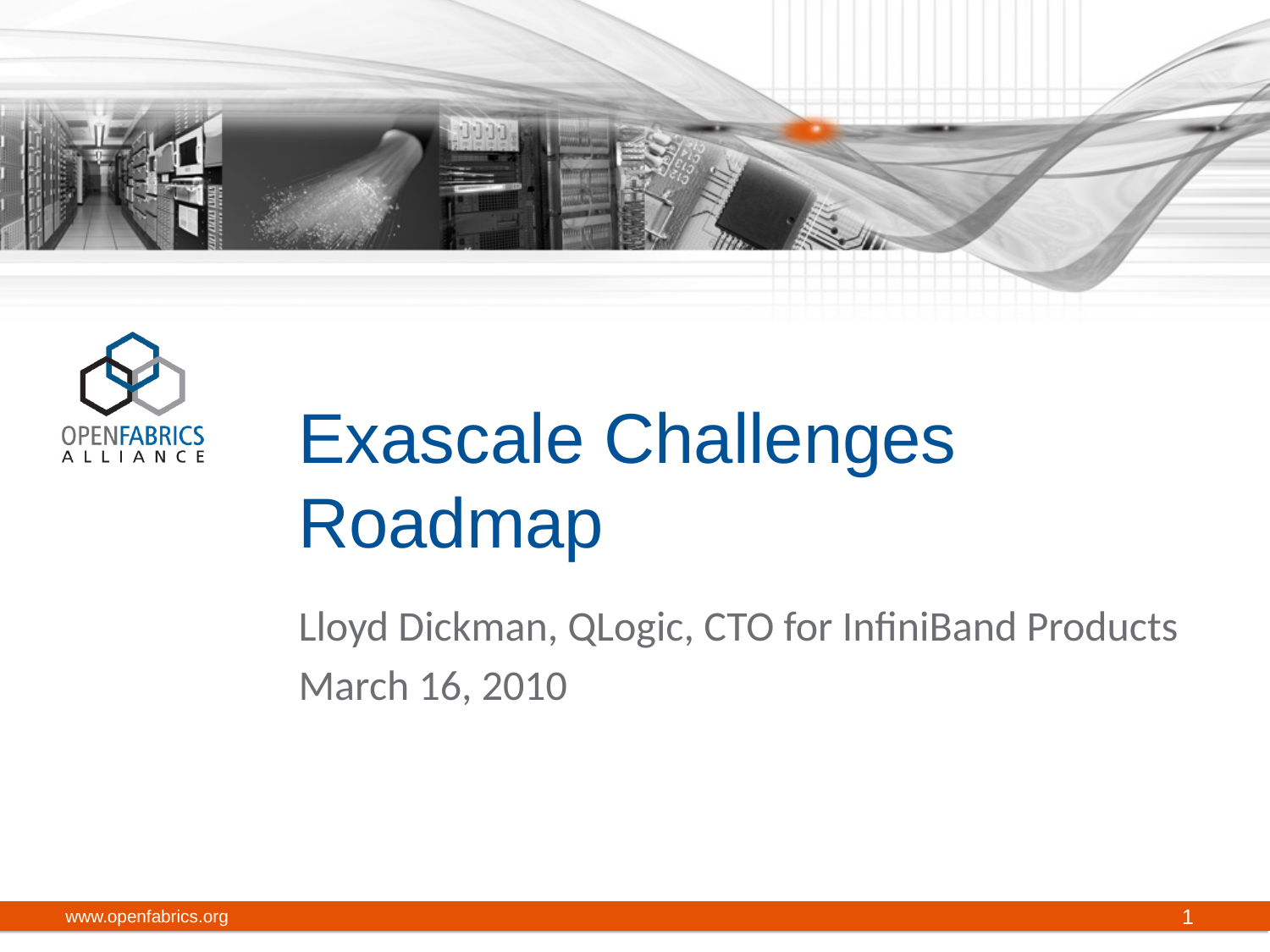

# Exascale Challenges Roadmap
Lloyd Dickman, QLogic, CTO for InfiniBand Products
March 16, 2010

www.openfabrics.org
1